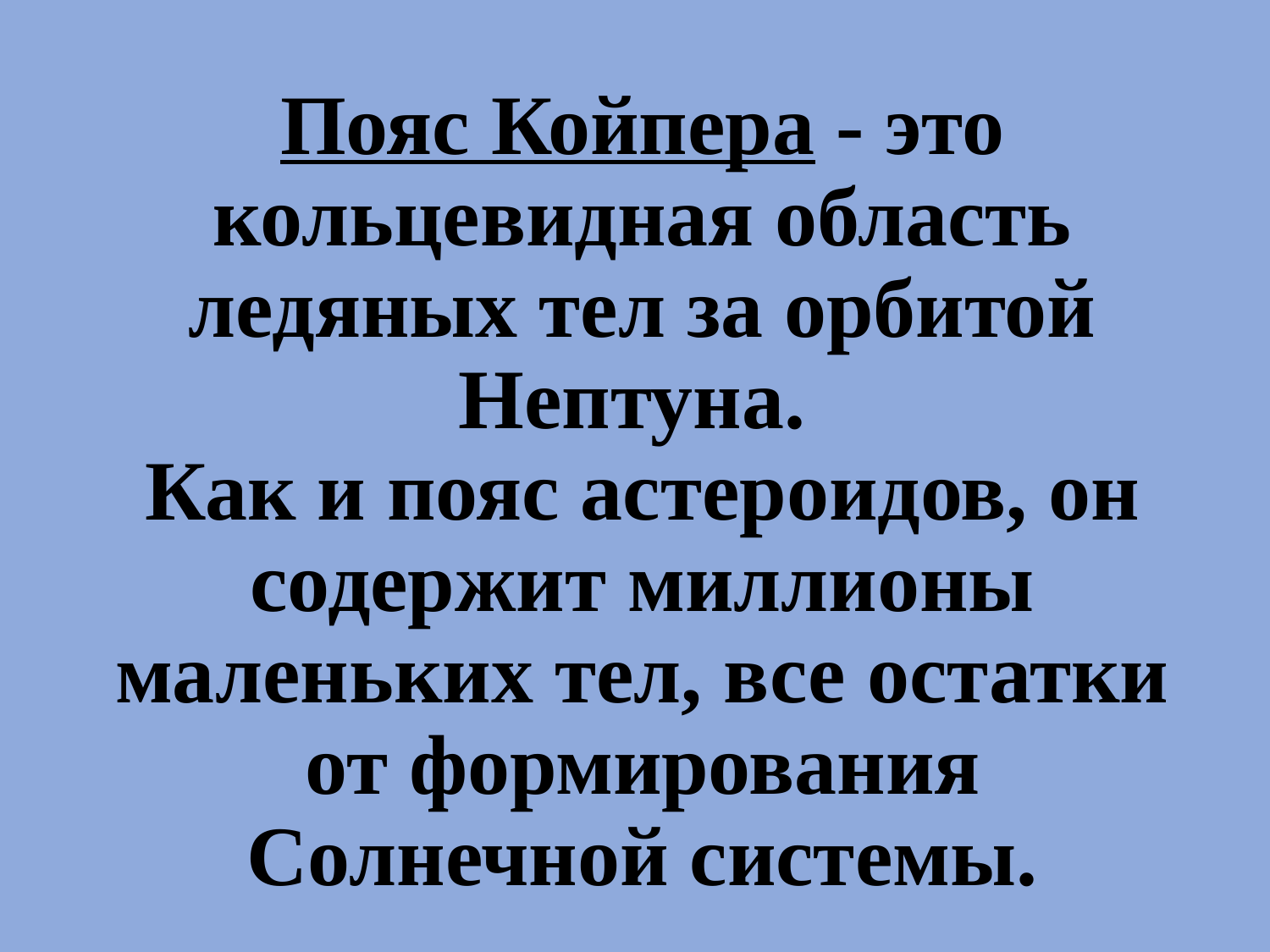

# Пояс Койпера - это кольцевидная область ледяных тел за орбитой Нептуна. Как и пояс астероидов, он содержит миллионы маленьких тел, все остатки от формирования Солнечной системы.